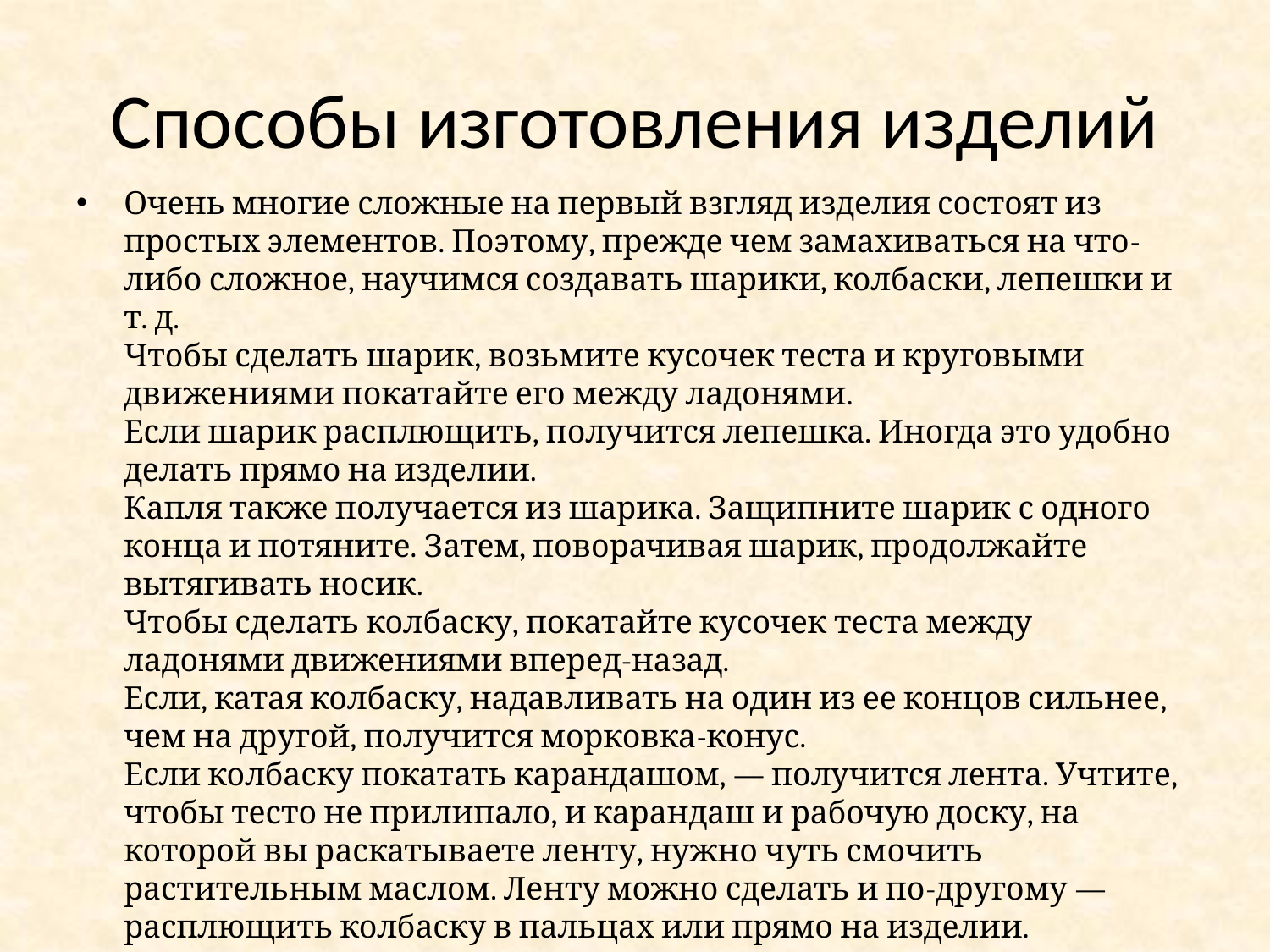

# Способы изготовления изделий
Очень многие сложные на первый взгляд изделия состоят из простых элементов. Поэтому, прежде чем замахиваться на что-либо сложное, научимся создавать шарики, колбаски, лепешки и т. д.
Чтобы сделать шарик, возьмите кусочек теста и круговыми движениями покатайте его между ладонями.
Если шарик расплющить, получится лепешка. Иногда это удобно делать прямо на изделии.
Капля также получается из шарика. Защипните шарик с одного конца и потяните. Затем, поворачивая шарик, продолжайте вытягивать носик.
Чтобы сделать колбаску, покатайте кусочек теста между ладонями движениями вперед-назад.
Если, катая колбаску, надавливать на один из ее концов сильнее, чем на другой, получится морковка-конус.
Если колбаску покатать карандашом, — получится лента. Учтите, чтобы тесто не прилипало, и карандаш и рабочую доску, на которой вы раскатываете ленту, нужно чуть смочить растительным маслом. Ленту можно сделать и по-другому — расплющить колбаску в пальцах или прямо на изделии.